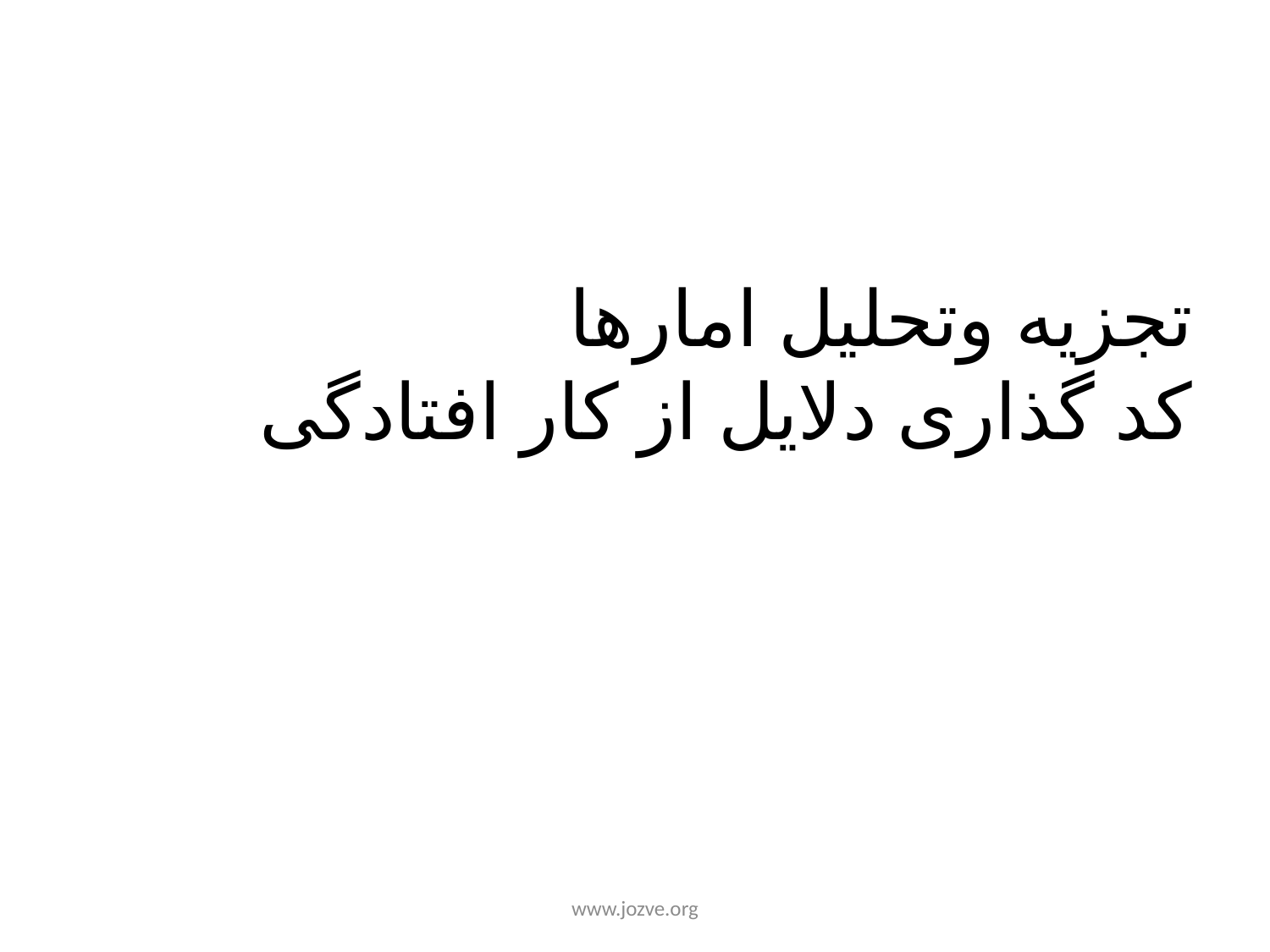

# تجزیه وتحلیل امارها کد گذاری دلایل از کار افتادگی
www.jozve.org